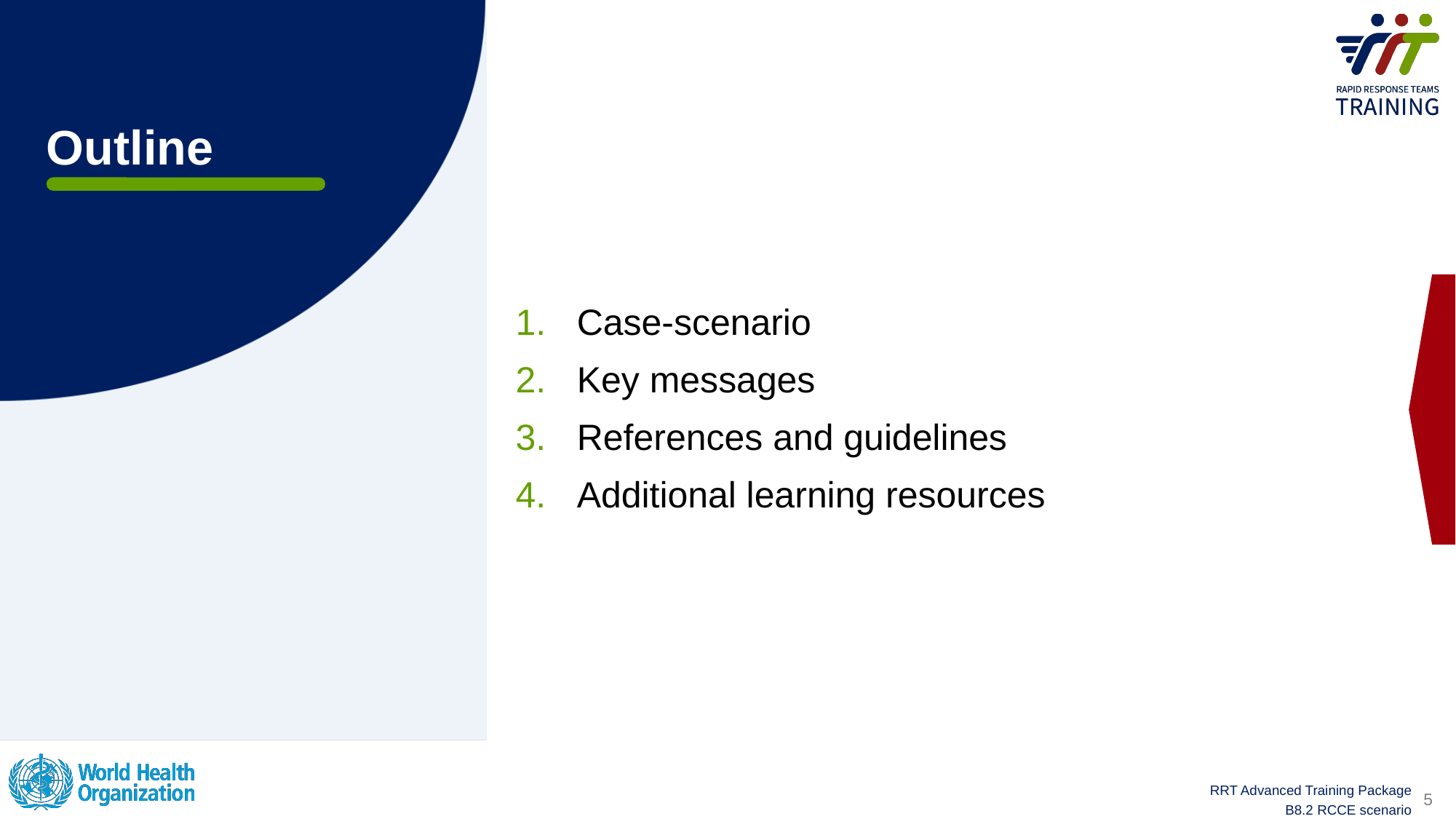

# Outline
Case-scenario
Key messages
References and guidelines
Additional learning resources